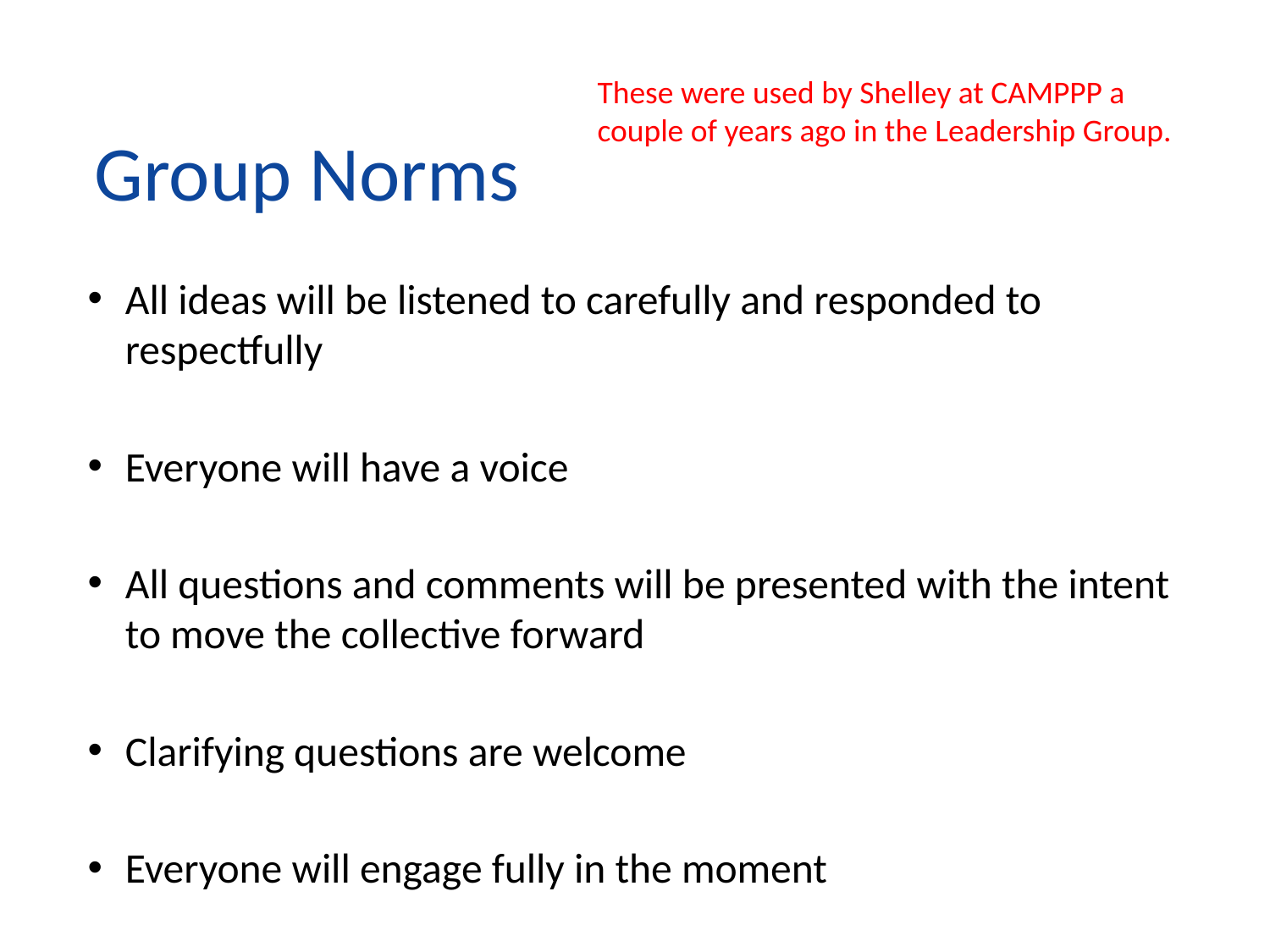

These were used by Shelley at CAMPPP a couple of years ago in the Leadership Group.
Group Norms
All ideas will be listened to carefully and responded to respectfully

Everyone will have a voice

All questions and comments will be presented with the intent to move the collective forward

Clarifying questions are welcome

Everyone will engage fully in the moment